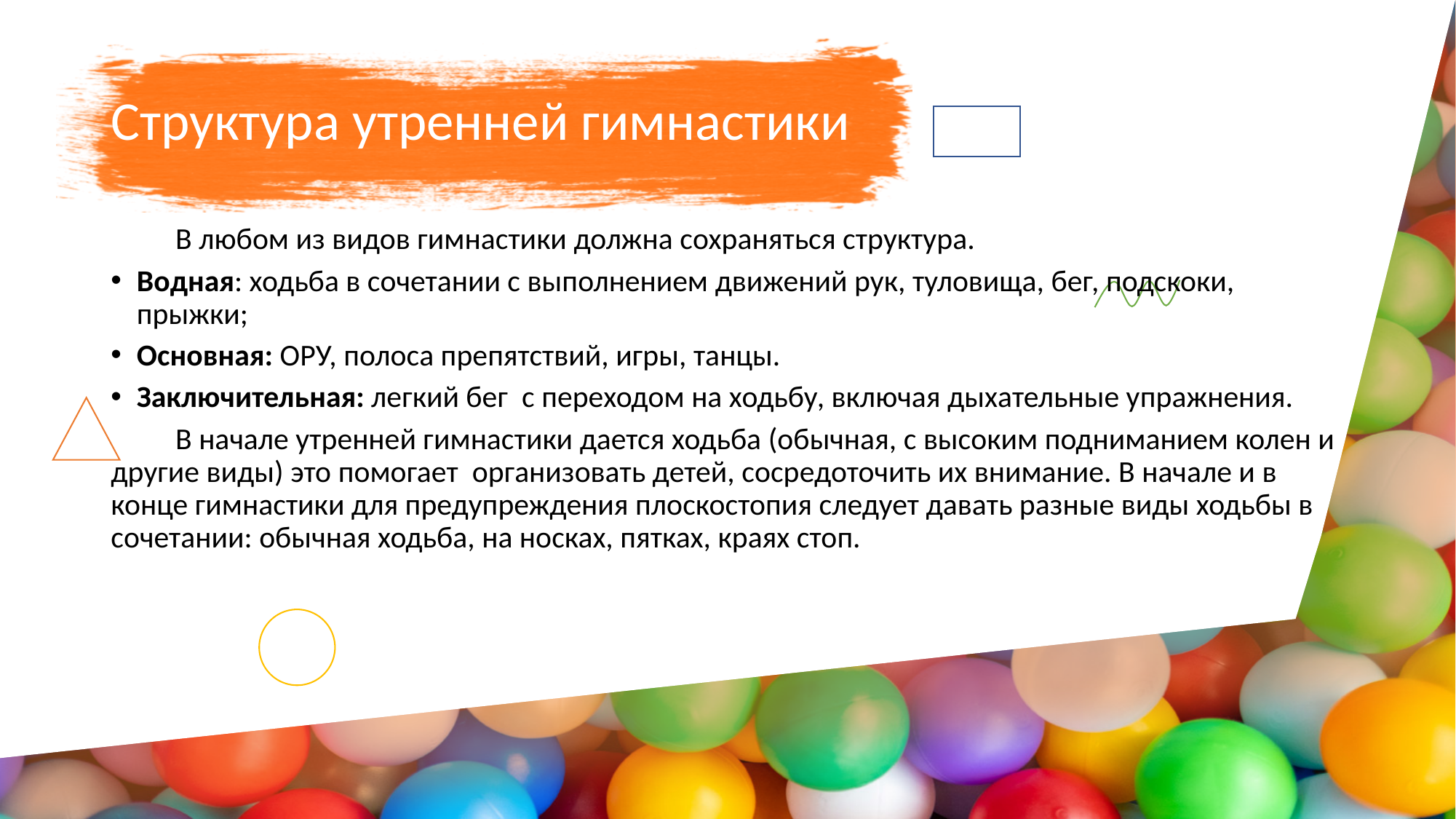

# Структура утренней гимнастики
	В любом из видов гимнастики должна сохраняться структура.
Водная: ходьба в сочетании с выполнением движений рук, туловища, бег, подскоки, прыжки;
Основная: ОРУ, полоса препятствий, игры, танцы.
Заключительная: легкий бег  с переходом на ходьбу, включая дыхательные упражнения.
	В начале утренней гимнастики дается ходьба (обычная, с высоким подниманием колен и другие виды) это помогает  организовать детей, сосредоточить их внимание. В начале и в конце гимнастики для предупреждения плоскостопия следует давать разные виды ходьбы в сочетании: обычная ходьба, на носках, пятках, краях стоп.